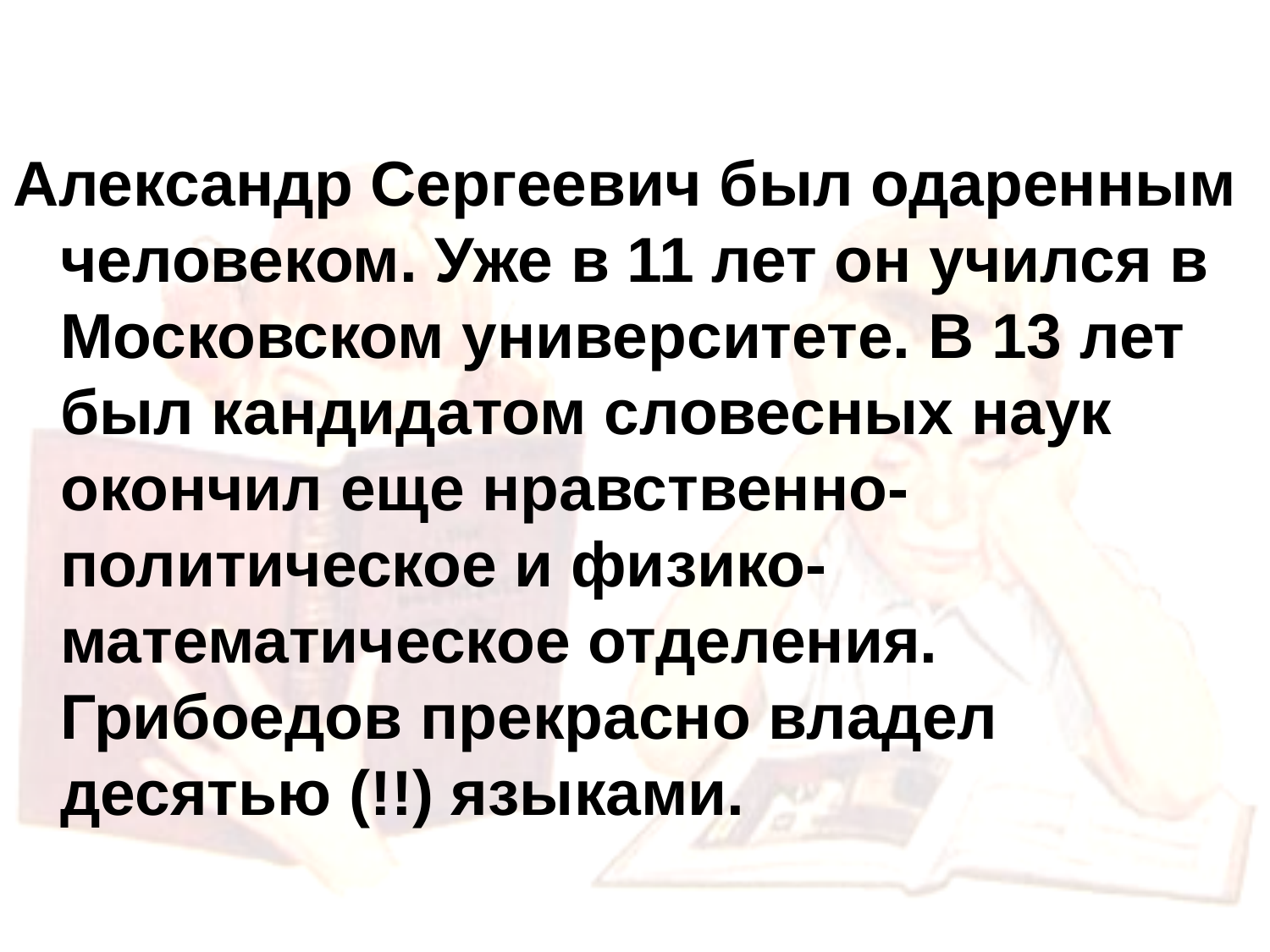

#
Александр Сергеевич был одаренным человеком. Уже в 11 лет он учился в Московском университете. В 13 лет был кандидатом словесных наук окончил еще нравственно-политическое и физико-математическое отделения. Грибоедов прекрасно владел десятью (!!) языками.